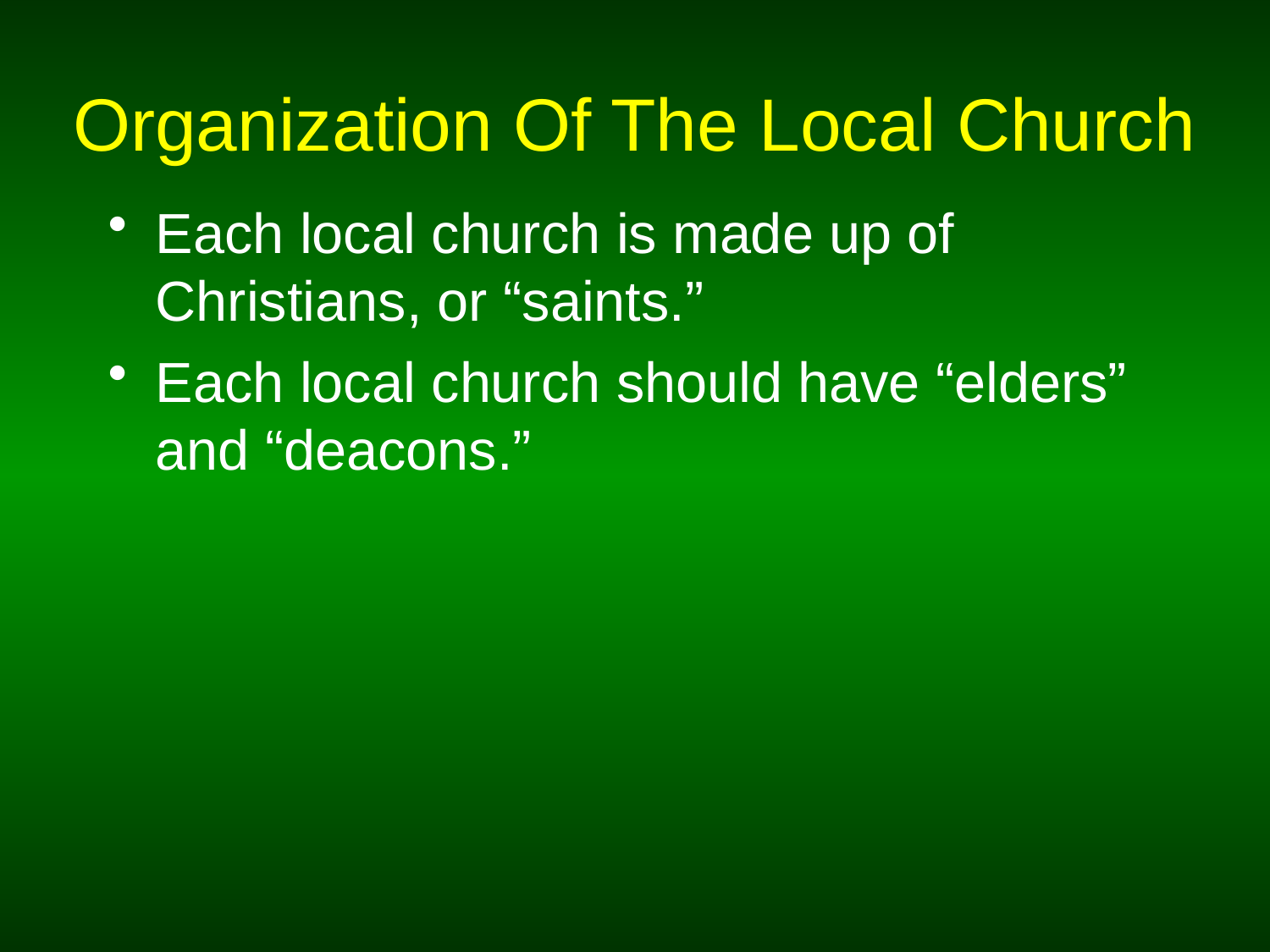

# Organization Of The Local Church
Each local church is made up of Christians, or “saints.”
Each local church should have “elders” and “deacons.”